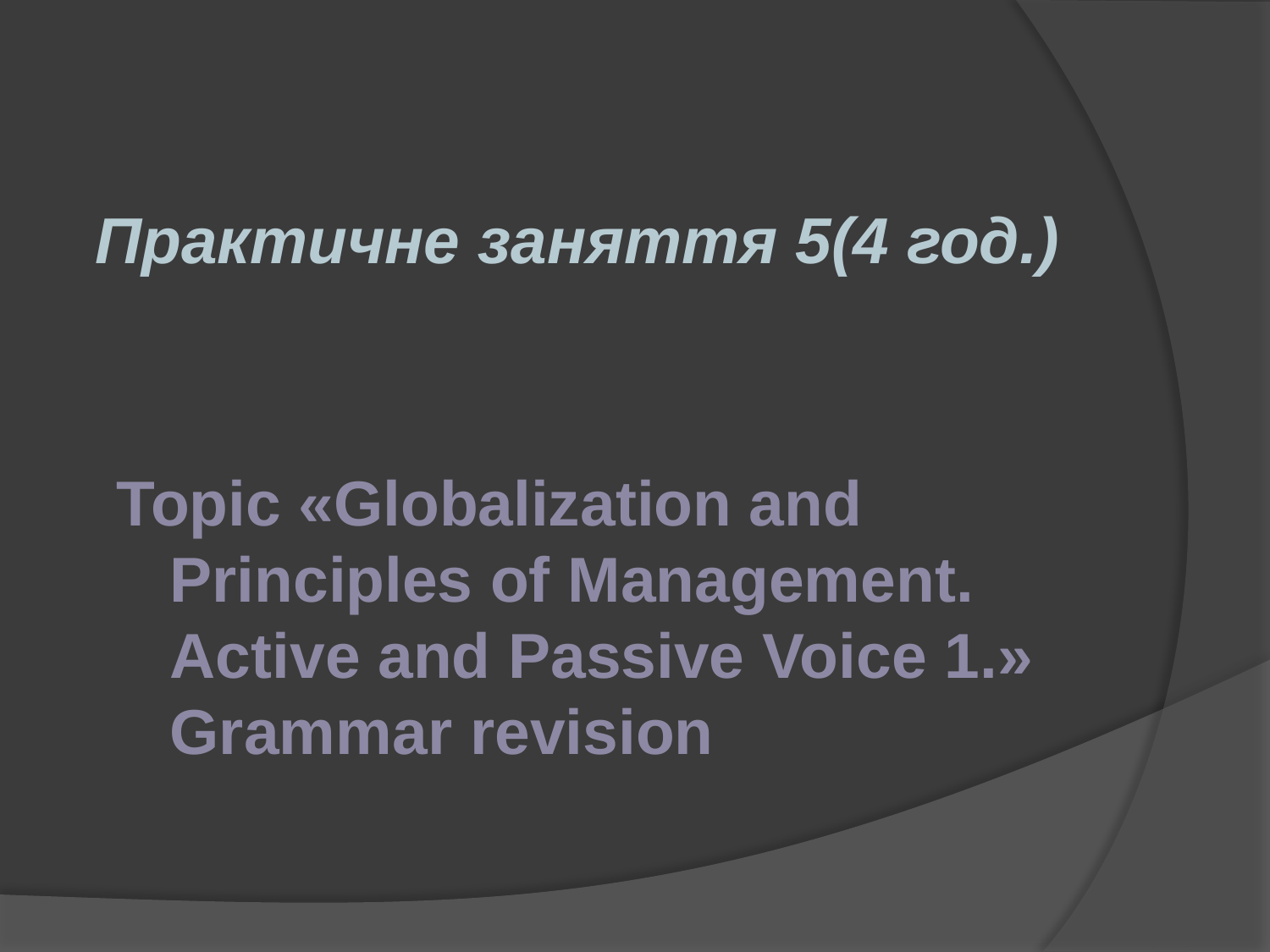

# Практичне заняття 5(4 год.)
Topic «Globalization and Principles of Management. Active and Passive Voice 1.» Grammar revision